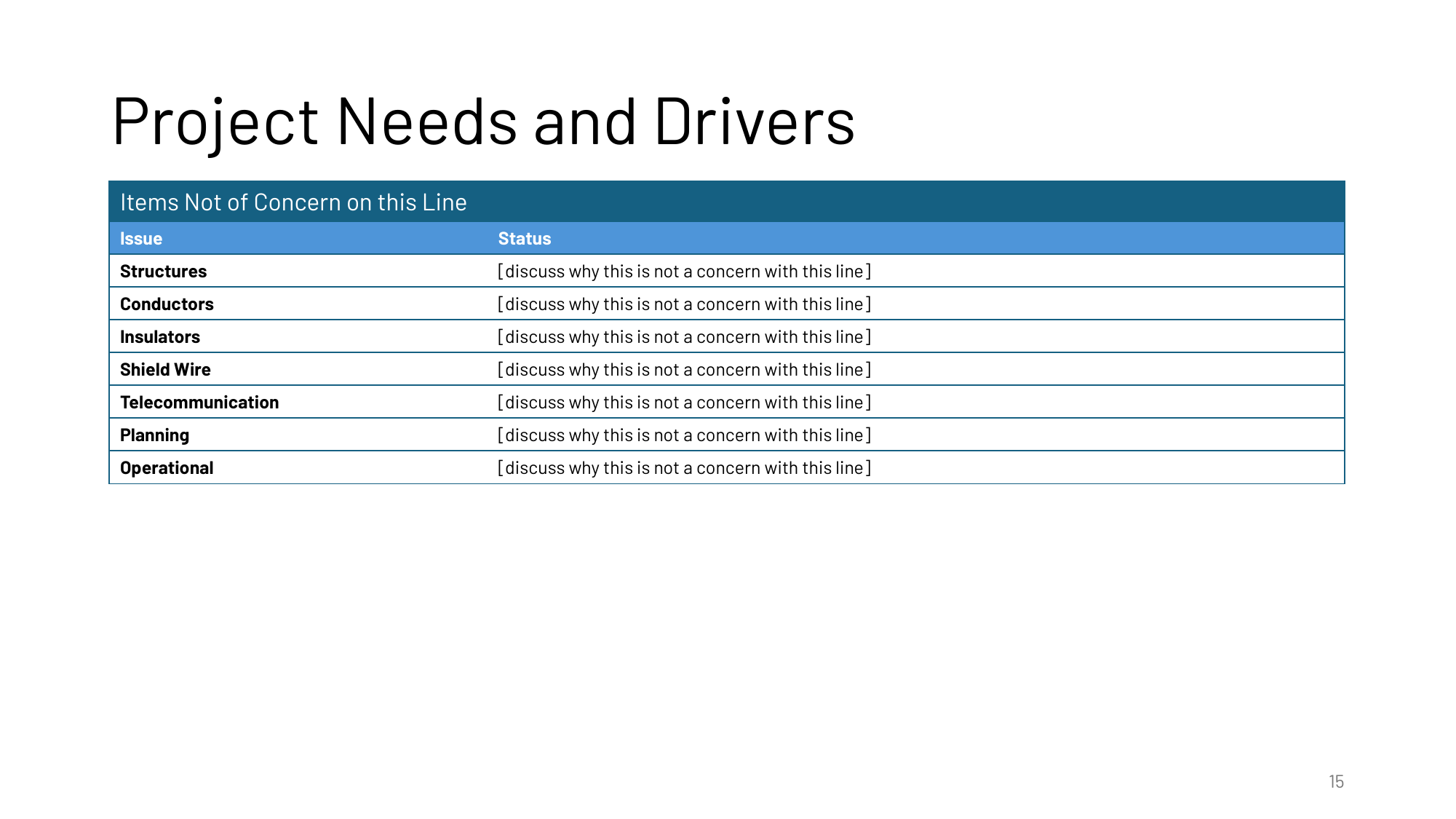

# Project Needs and Drivers
| Items Not of Concern on this Line |  |
| --- | --- |
| Issue | Status |
| Structures | [discuss why this is not a concern with this line] |
| Conductors | [discuss why this is not a concern with this line] |
| Insulators | [discuss why this is not a concern with this line] |
| Shield Wire | [discuss why this is not a concern with this line] |
| Telecommunication | [discuss why this is not a concern with this line] |
| Planning | [discuss why this is not a concern with this line] |
| Operational | [discuss why this is not a concern with this line] |
15